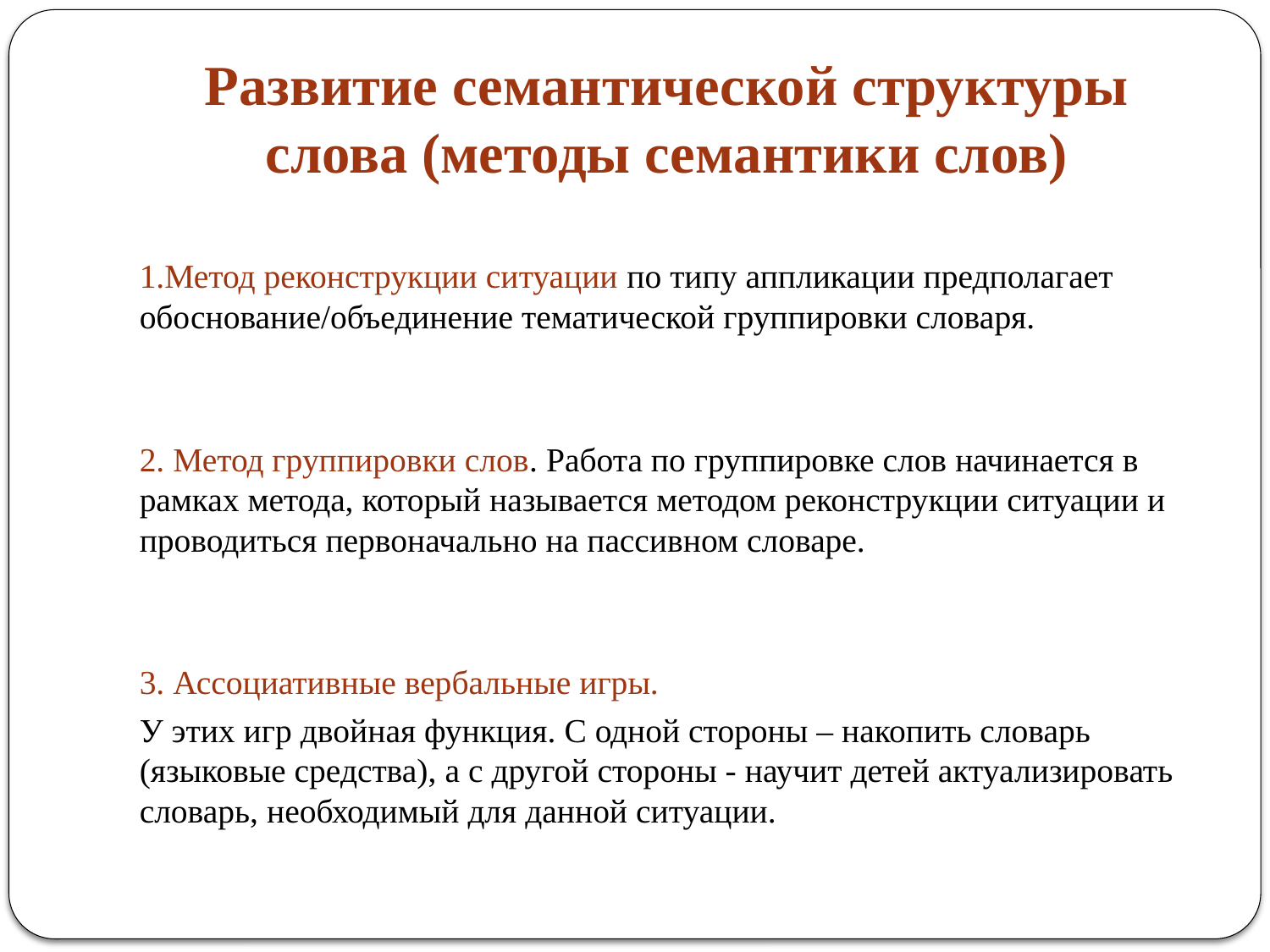

# Развитие семантической структуры слова (методы семантики слов)

1.Метод реконструкции ситуации по типу аппликации предполагает обоснование/объединение тематической группировки словаря.

2. Метод группировки слов. Работа по группировке слов начинается в рамках метода, который называется методом реконструкции ситуации и проводиться первоначально на пассивном словаре.

3. Ассоциативные вербальные игры.
У этих игр двойная функция. С одной стороны – накопить словарь (языковые средства), а с другой стороны - научит детей актуализировать словарь, необходимый для данной ситуации.